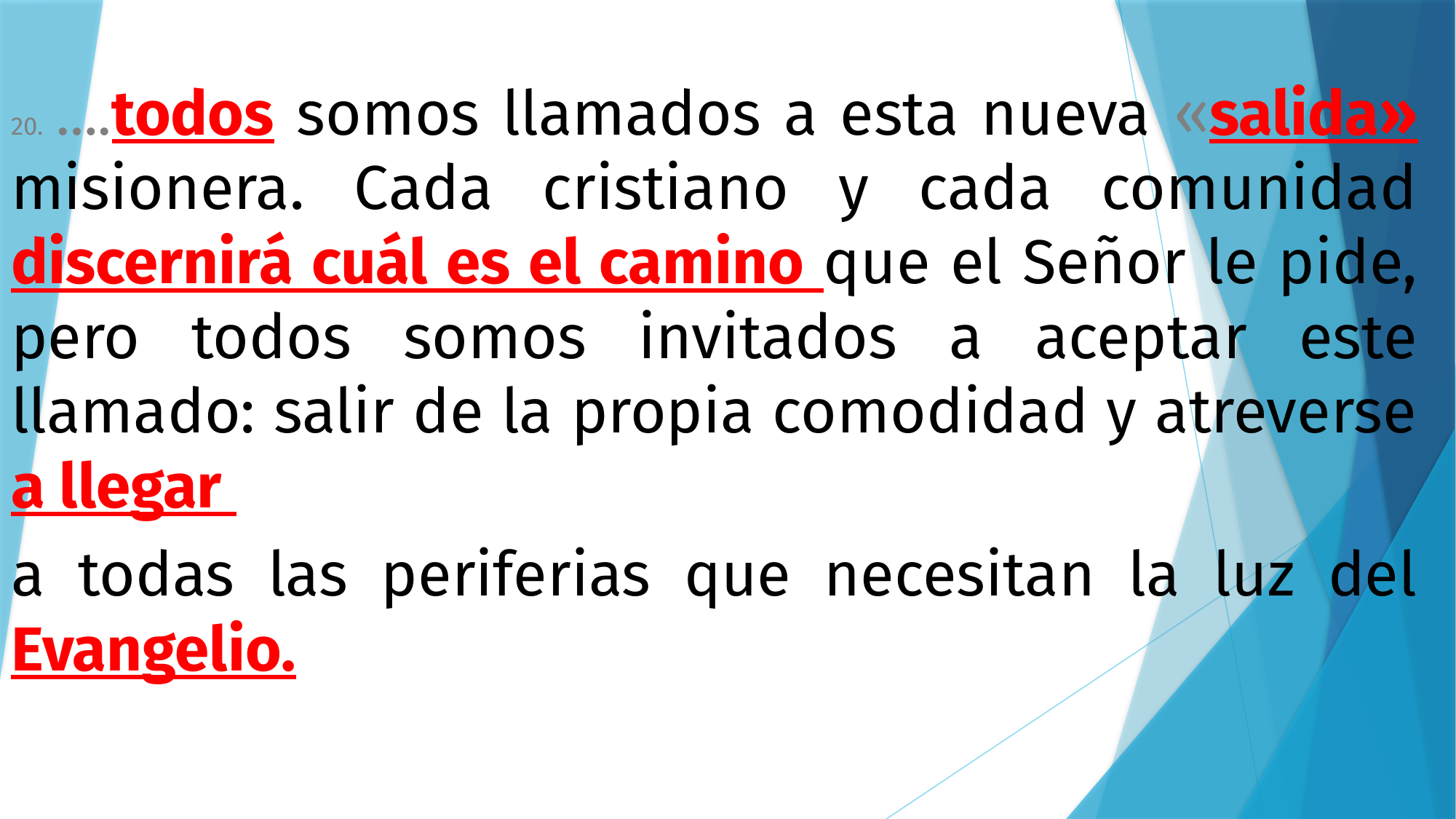

20. ….todos somos llamados a esta nueva «salida» misionera. Cada cristiano y cada comunidad discernirá cuál es el camino que el Señor le pide, pero todos somos invitados a aceptar este llamado: salir de la propia comodidad y atreverse a llegar
a todas las periferias que necesitan la luz del Evangelio.